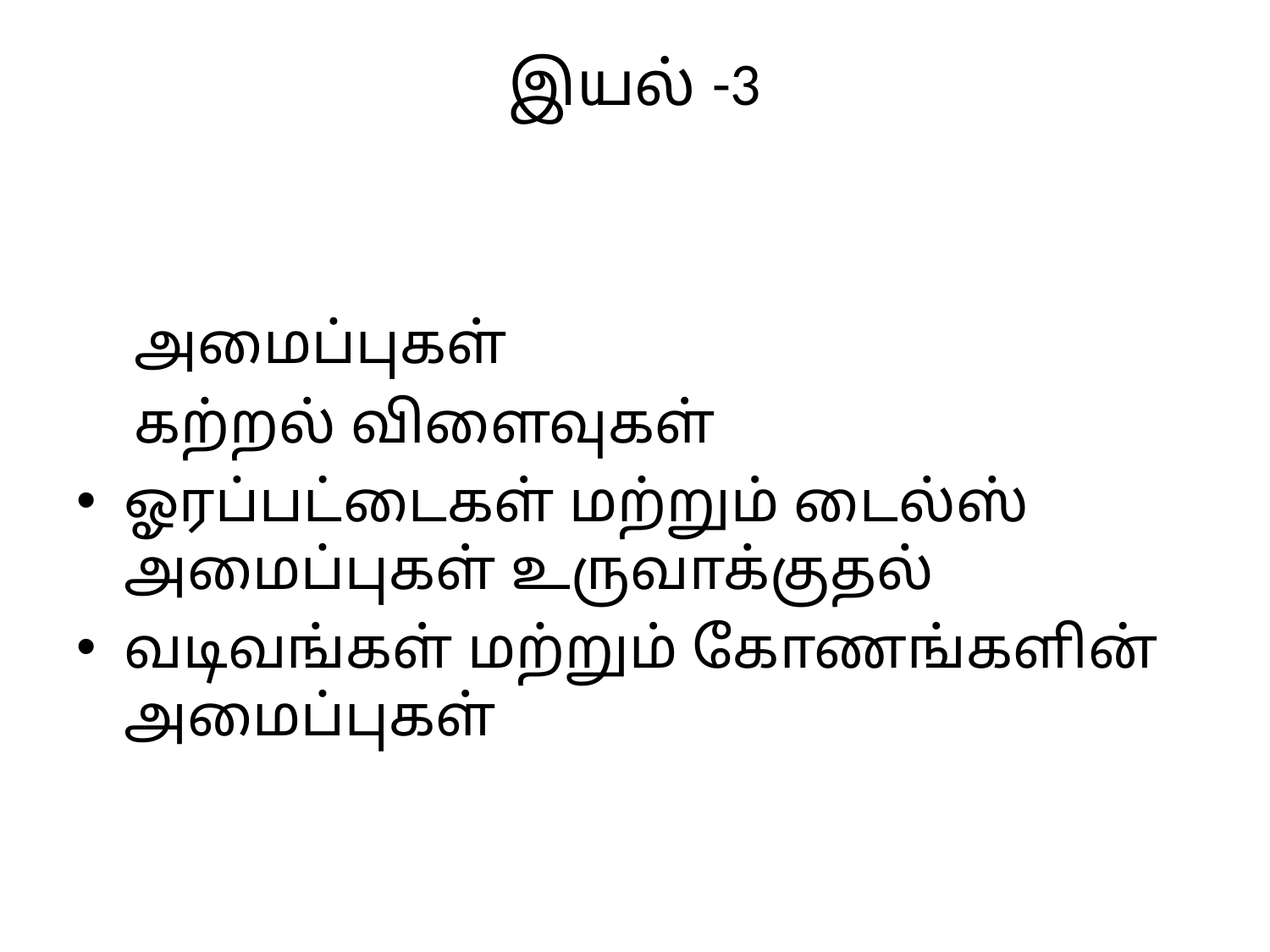

# இயல் -3

    அமைப்புகள்
    கற்றல் விளைவுகள்
ஓரப்பட்டைகள் மற்றும் டைல்ஸ் அமைப்புகள் உருவாக்குதல்
வடிவங்கள் மற்றும் கோணங்களின் அமைப்புகள்